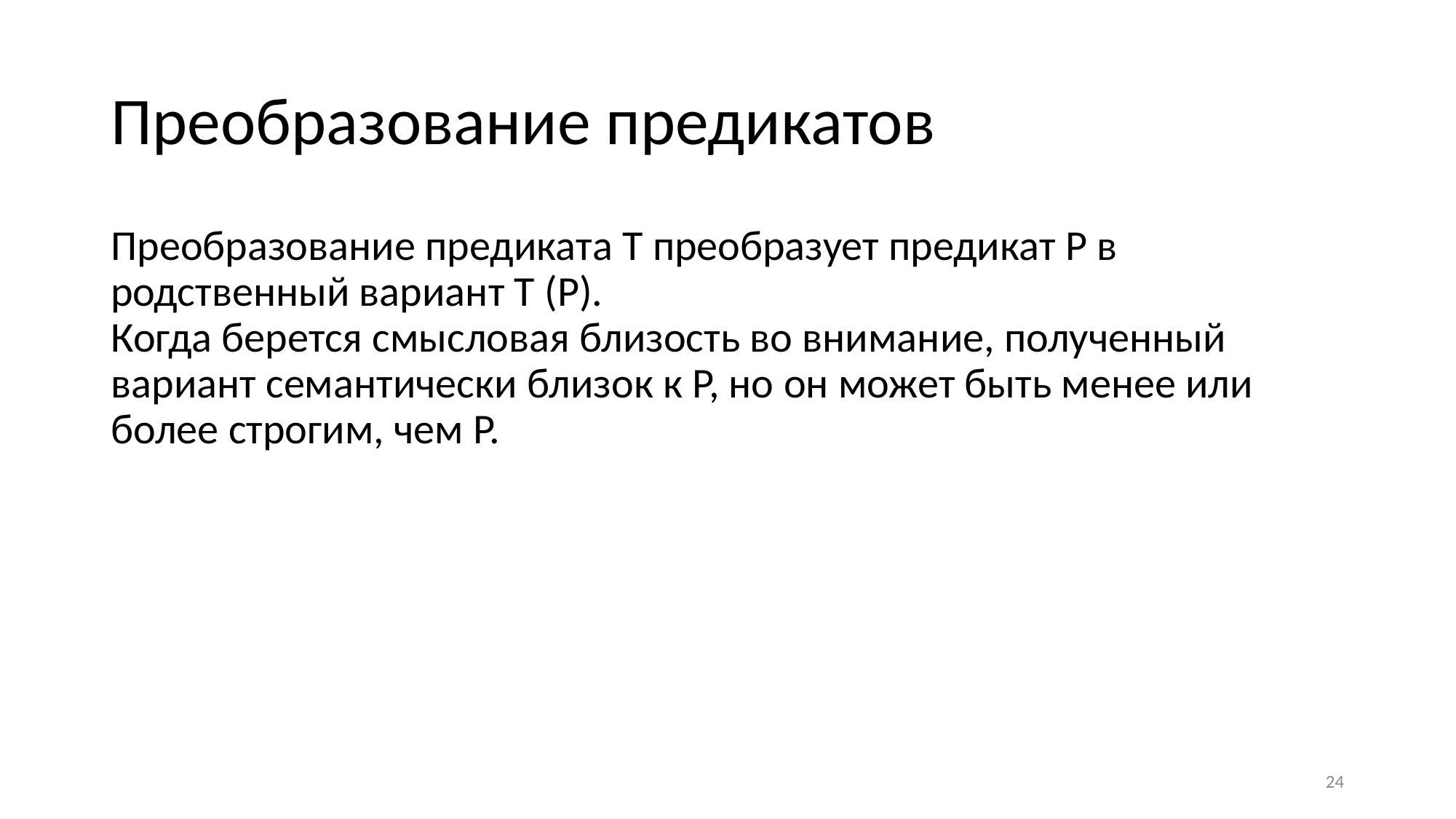

# Преобразование предикатов
Преобразование предиката T преобразует предикат P в родственный вариант T (P).
Когда берется смысловая близость во внимание, полученный вариант семантически близок к P, но он может быть менее или более строгим, чем P.

24